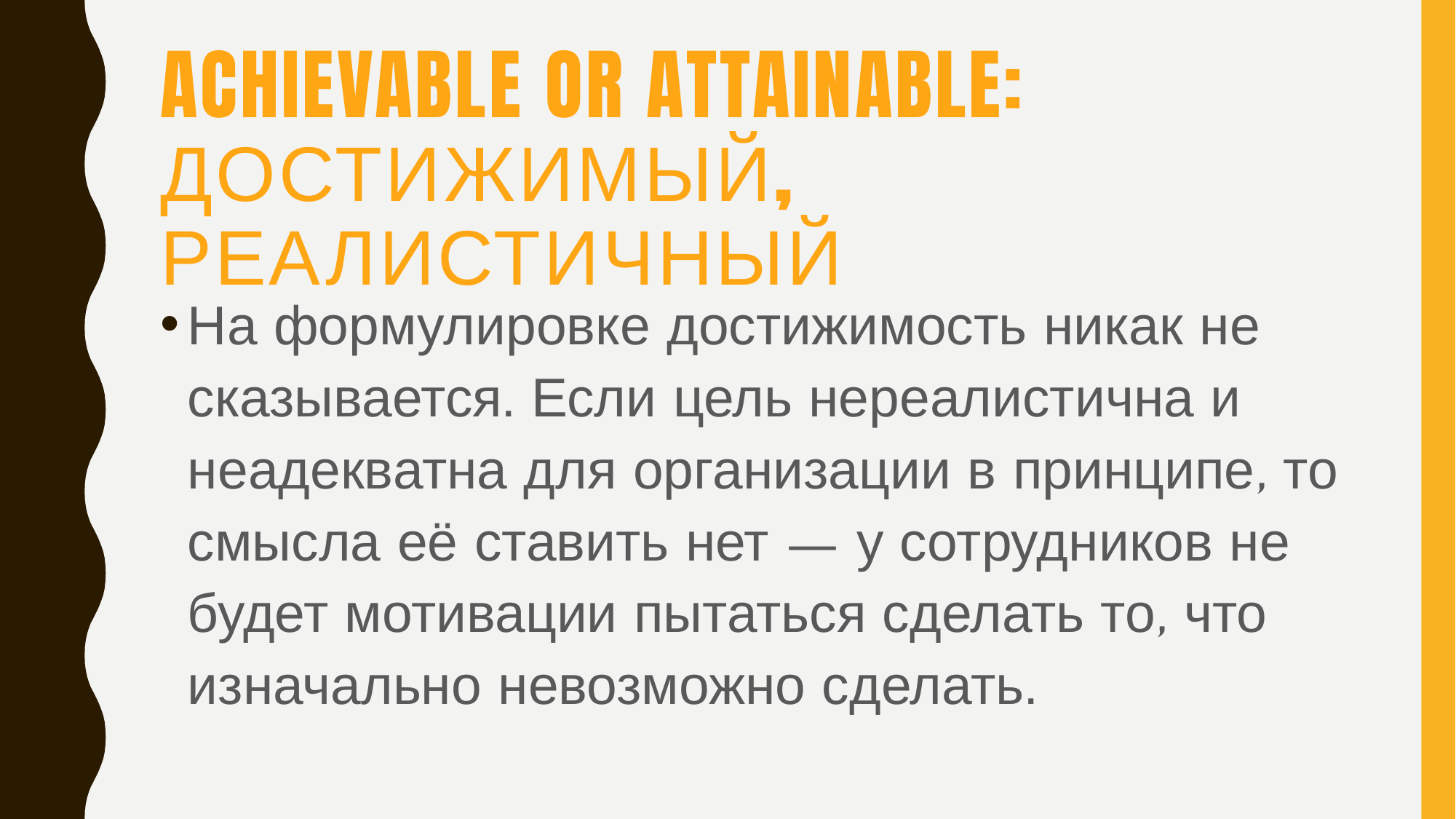

# Achievable or Attainable: Достижимый, реалистичный
На формулировке достижимость никак не сказывается. Если цель нереалистична и неадекватна для организации в принципе, то смысла её ставить нет — у сотрудников не будет мотивации пытаться сделать то, что изначально невозможно сделать.